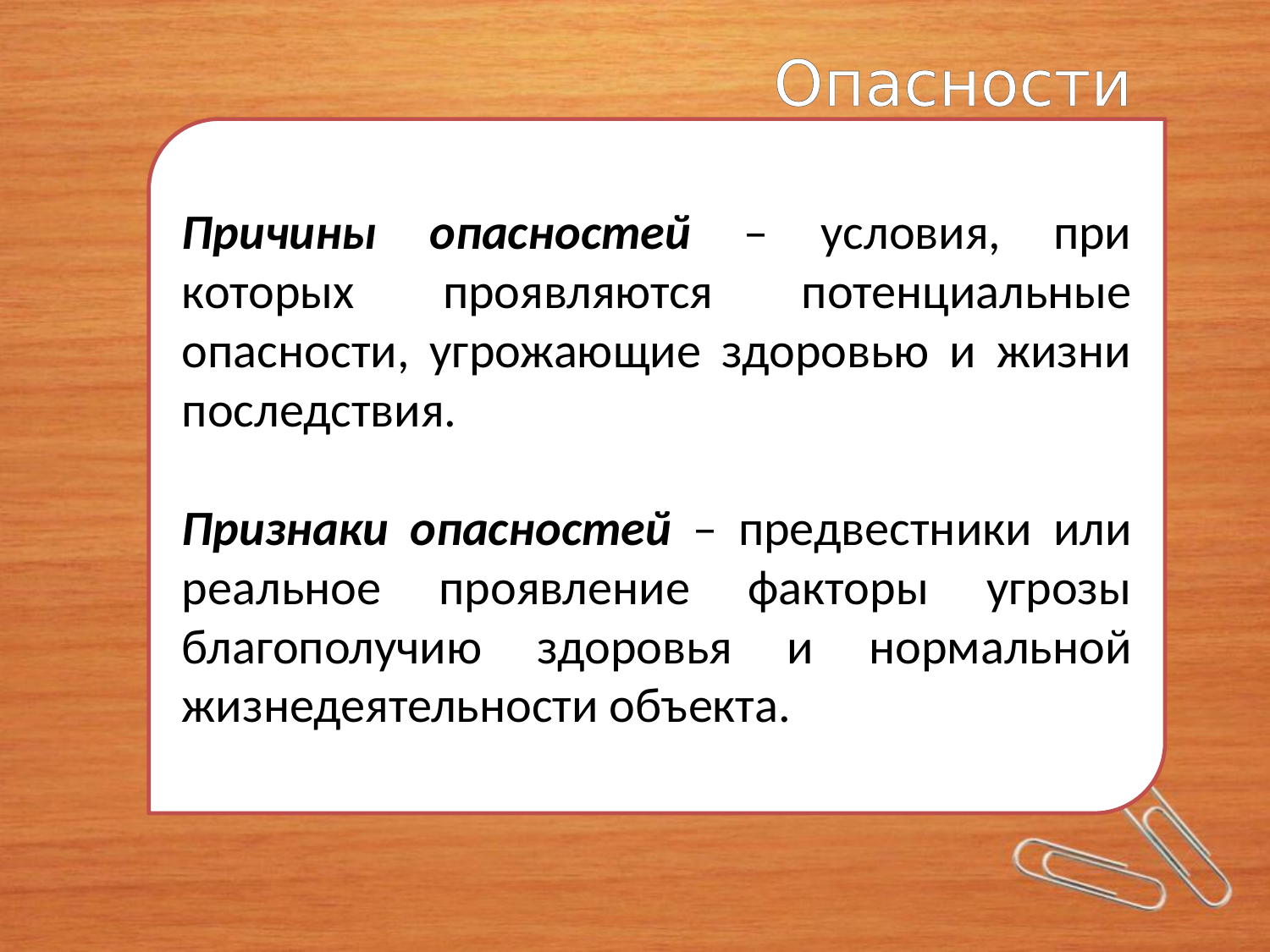

Опасности
Причины опасностей – условия, при которых проявляются потенциальные опасности, угрожающие здоровью и жизни последствия.

Признаки опасностей – предвестники или реальное проявление факторы угрозы благополучию здоровья и нормальной жизнедеятельности объекта.